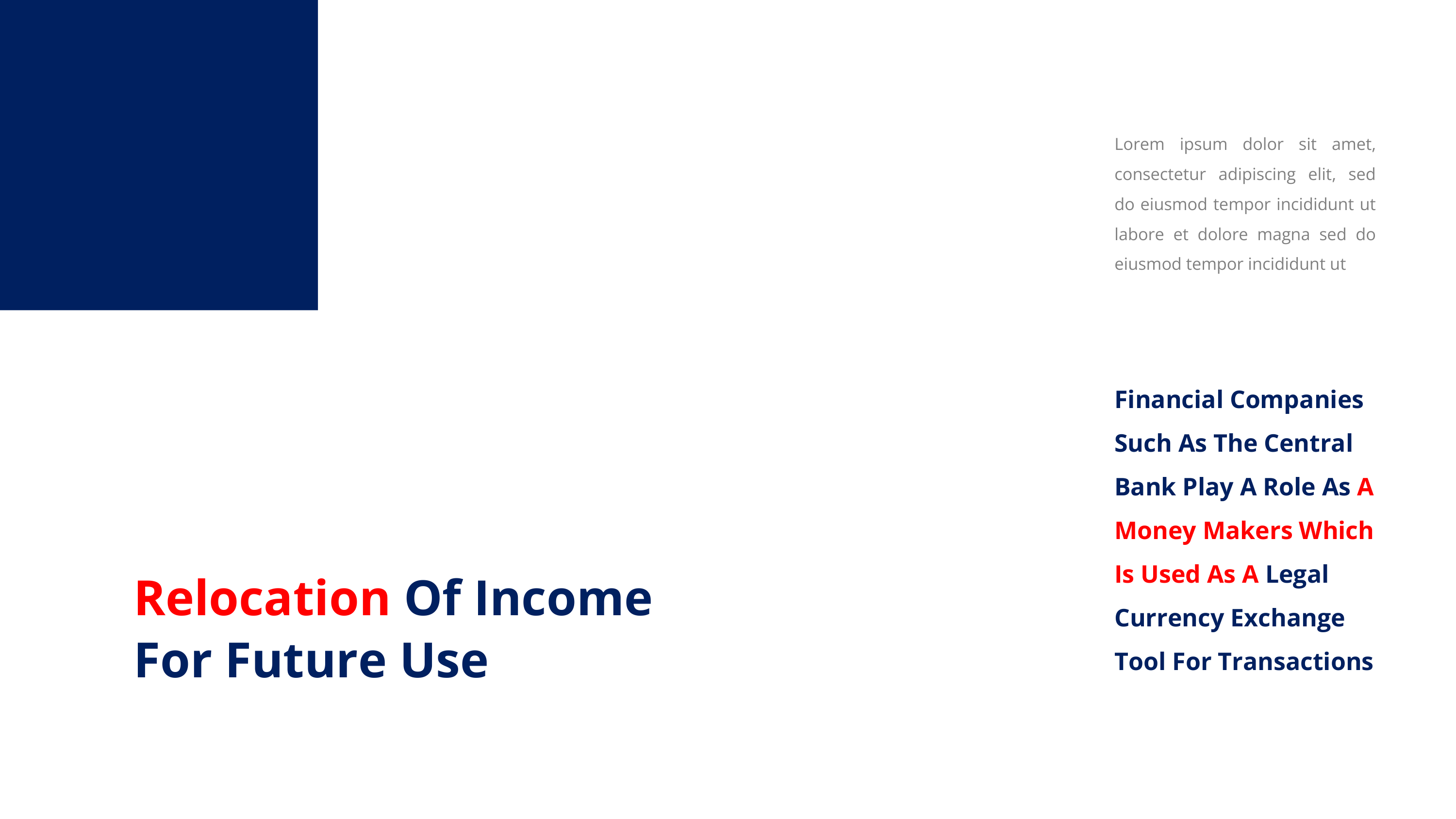

Lorem ipsum dolor sit amet, consectetur adipiscing elit, sed do eiusmod tempor incididunt ut labore et dolore magna sed do eiusmod tempor incididunt ut

Financial Companies Such As The Central Bank Play A Role As A Money Makers Which Is Used As A Legal Currency Exchange Tool For Transactions
Relocation Of Income For Future Use